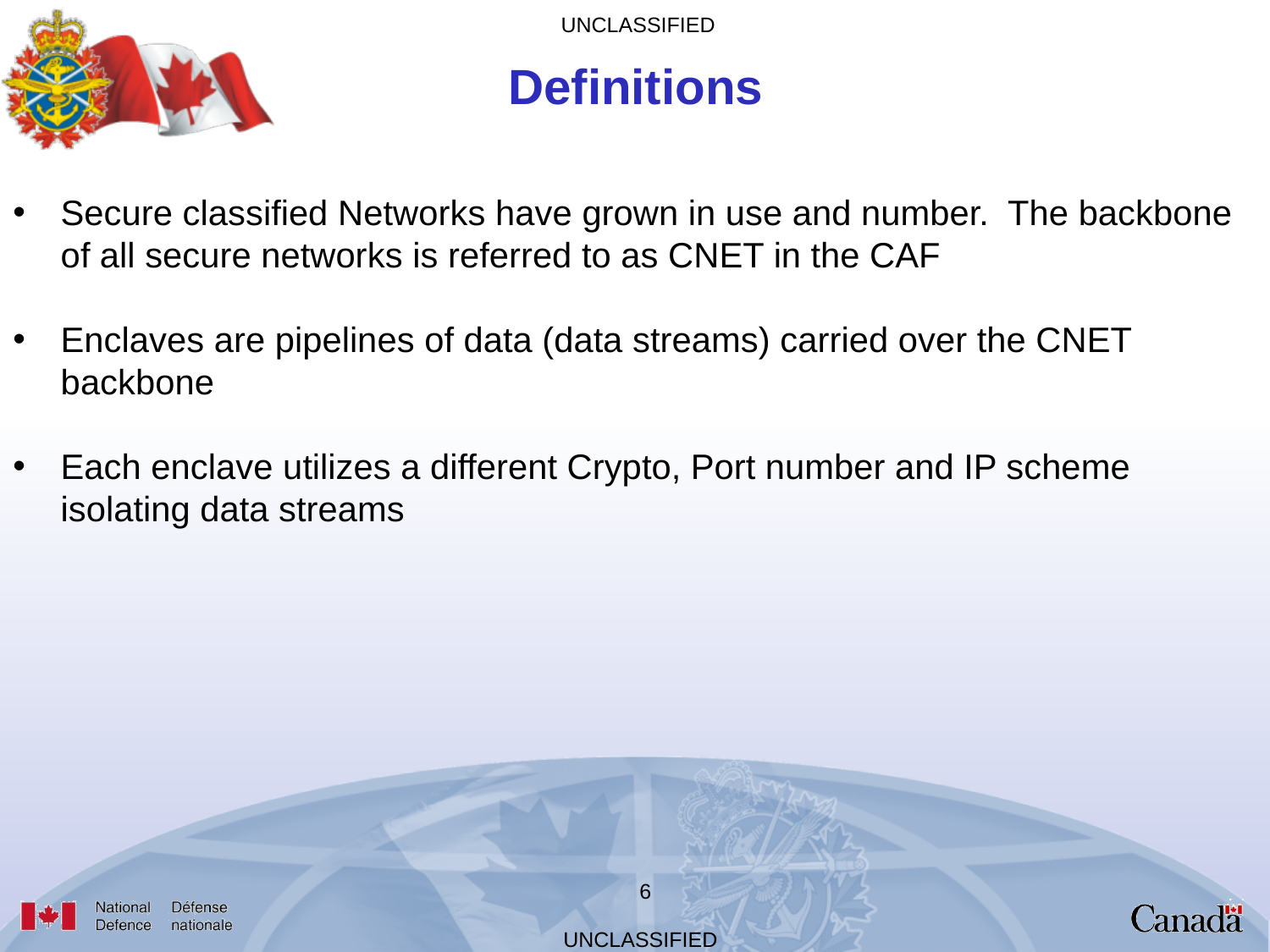

Definitions
Secure classified Networks have grown in use and number.  The backbone of all secure networks is referred to as CNET in the CAF​

Enclaves are pipelines of data (data streams) carried over the CNET backbone​

Each enclave utilizes a different Crypto, Port number and IP scheme isolating data streams